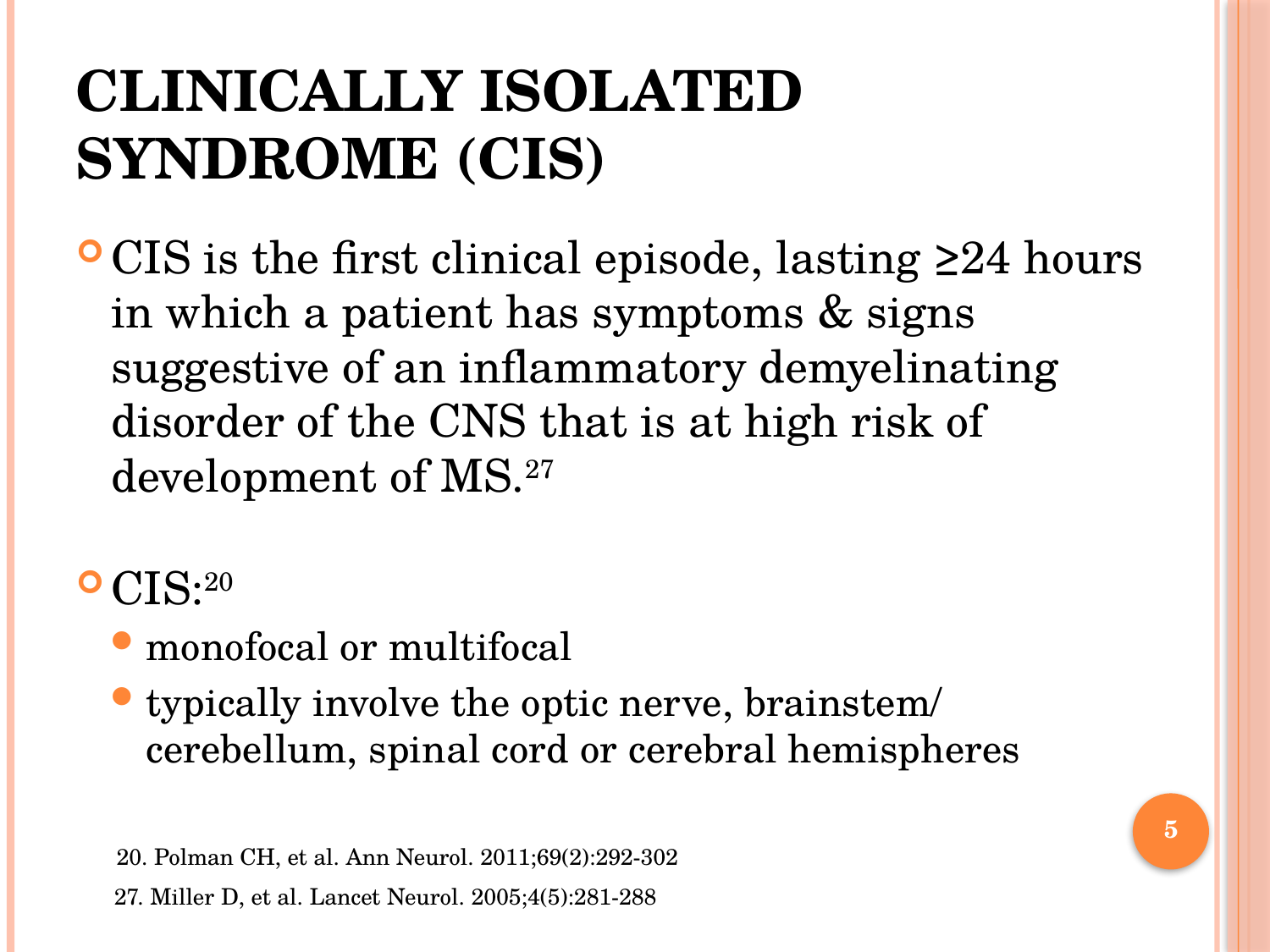

# Clinically Isolated Syndrome (CIS)
CIS is the first clinical episode, lasting ≥24 hours in which a patient has symptoms & signs suggestive of an inflammatory demyelinating disorder of the CNS that is at high risk of development of MS.27

CIS:20
monofocal or multifocal
typically involve the optic nerve, brainstem/ cerebellum, spinal cord or cerebral hemispheres

    20. Polman CH, et al. Ann Neurol. 2011;69(2):292-302
      27. Miller D, et al. Lancet Neurol. 2005;4(5):281-288
5